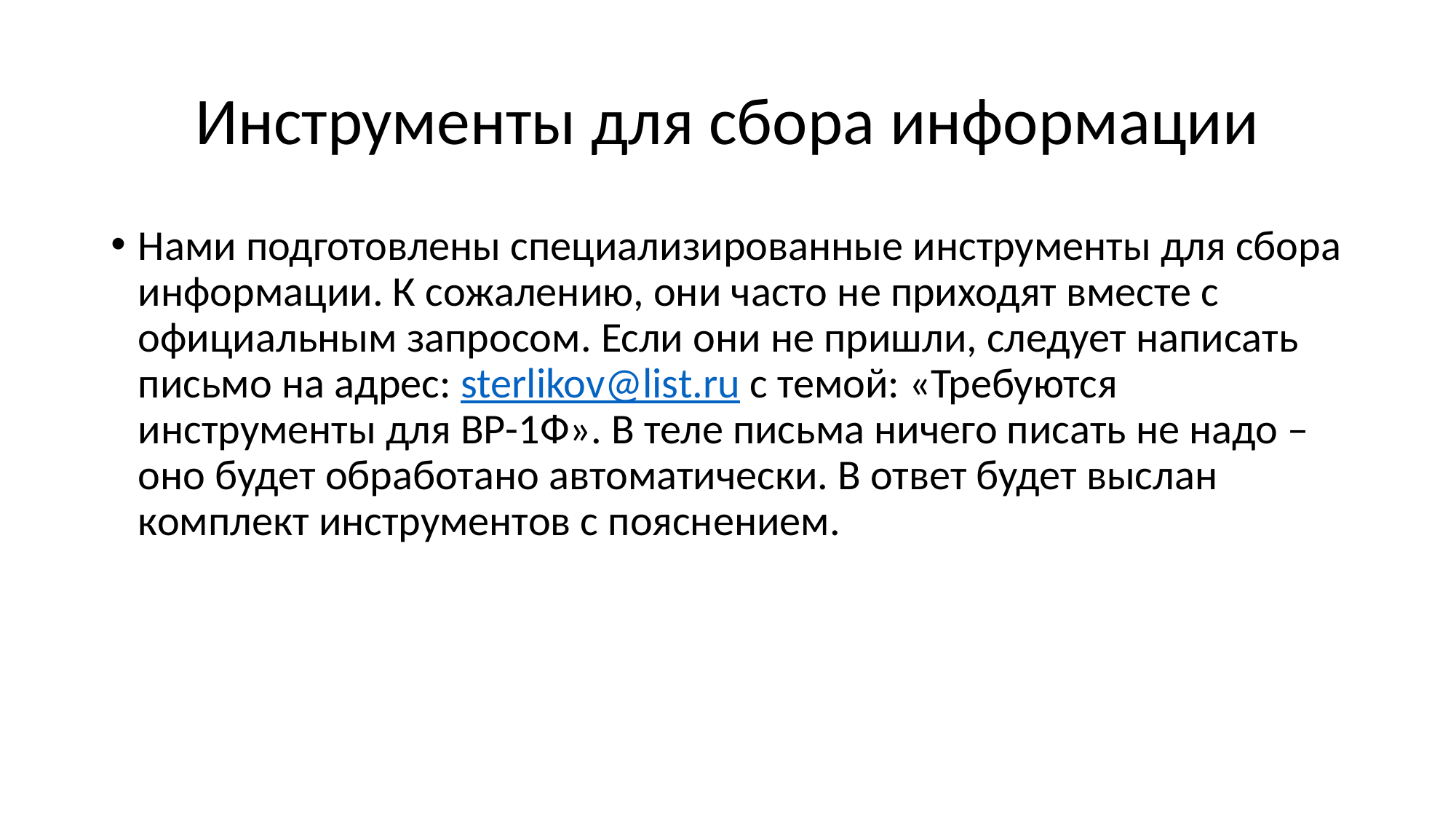

# Инструменты для сбора информации
Нами подготовлены специализированные инструменты для сбора информации. К сожалению, они часто не приходят вместе с официальным запросом. Если они не пришли, следует написать письмо на адрес: sterlikov@list.ru с темой: «Требуются инструменты для ВР-1Ф». В теле письма ничего писать не надо – оно будет обработано автоматически. В ответ будет выслан комплект инструментов с пояснением.